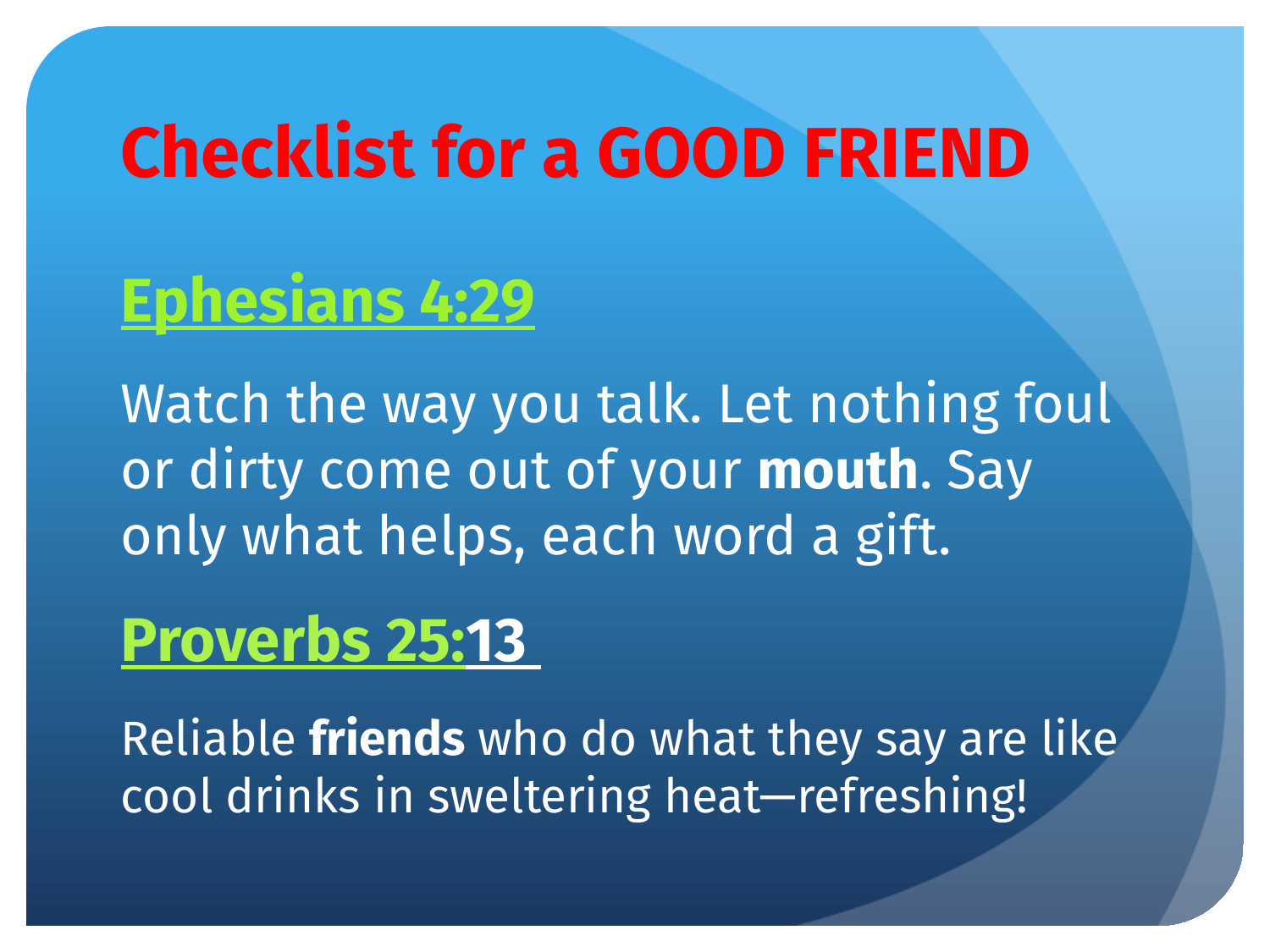

# Checklist for a GOOD FRIEND
Ephesians 4:29
Watch the way you talk. Let nothing foul or dirty come out of your mouth. Say only what helps, each word a gift.
Proverbs 25:13
Reliable friends who do what they say are like cool drinks in sweltering heat—refreshing!